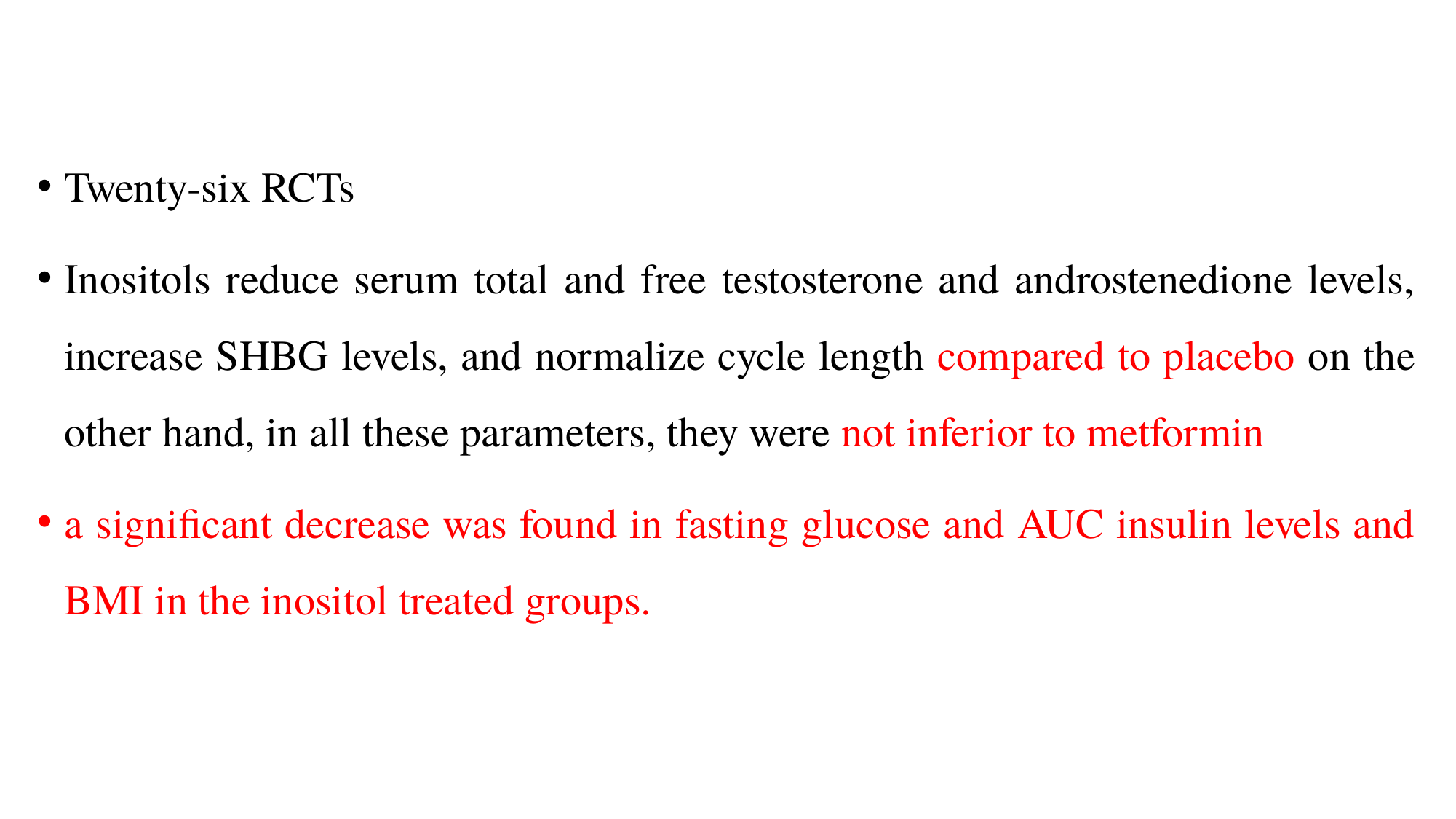

Twenty-six RCTs
Inositols reduce serum total and free testosterone and androstenedione levels, increase SHBG levels, and normalize cycle length compared to placebo on the other hand, in all these parameters, they were not inferior to metformin
a significant decrease was found in fasting glucose and AUC insulin levels and BMI in the inositol treated groups.